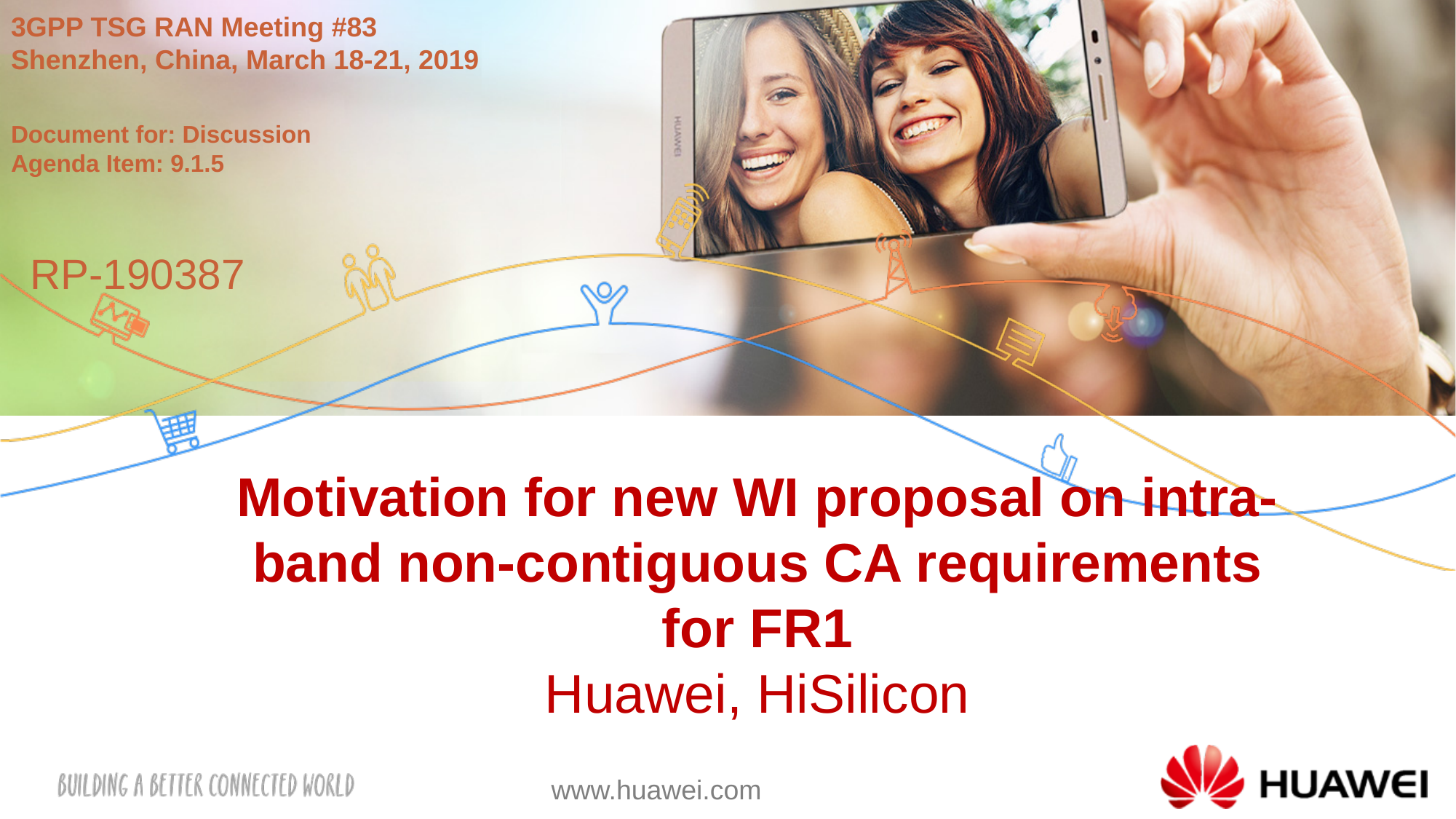

3GPP TSG RAN Meeting #83
Shenzhen, China, March 18-21, 2019

Document for: Discussion
Agenda Item: 9.1.5

RP-190387
# Motivation for new WI proposal on intra-band non-contiguous CA requirements for FR1 Huawei, HiSilicon